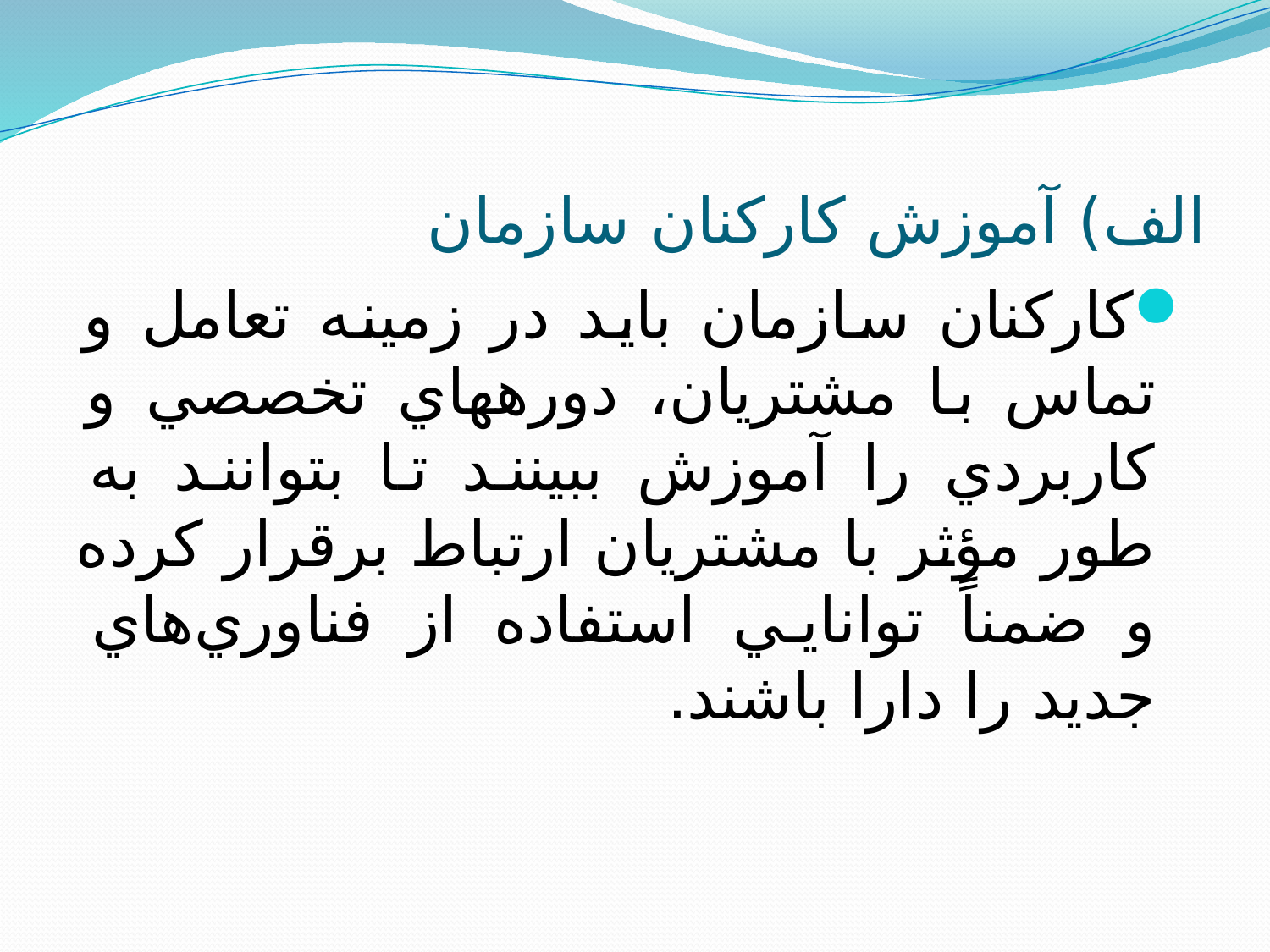

# الف) آموزش کارکنان سازمان
کارکنان سازمان بايد در زمينه تعامل و تماس با مشتريان، دوره‏هاي تخصصي و کاربردي را آموزش ببينند تا بتوانند به طور مؤثر با مشتريان ارتباط برقرار کرده و ضمناً توانايي استفاده از فناوري‌هاي جديد را دارا باشند.